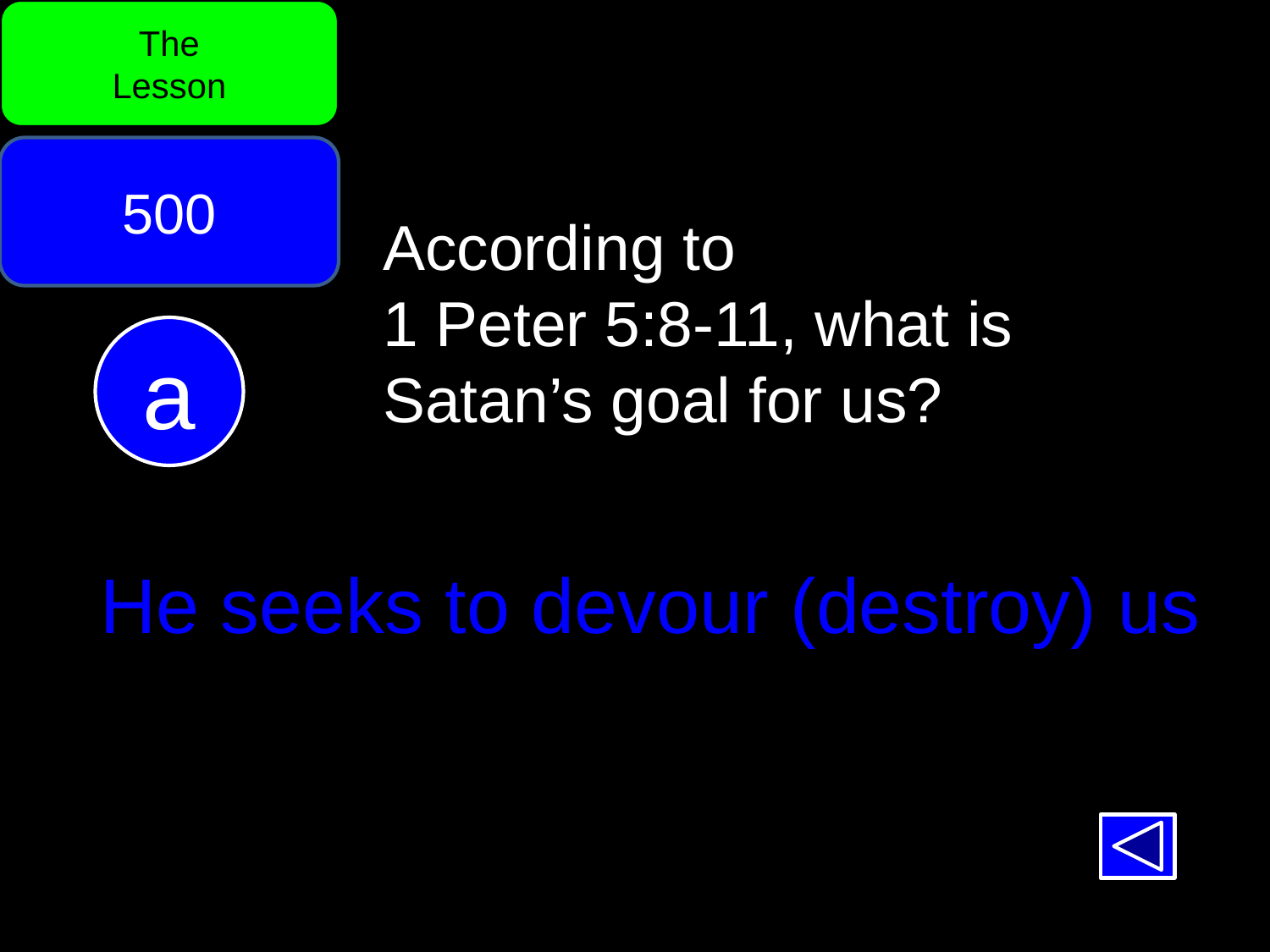

The
Lesson
500
According to
1 Peter 5:8-11, what is Satan’s goal for us?
a
He seeks to devour (destroy) us